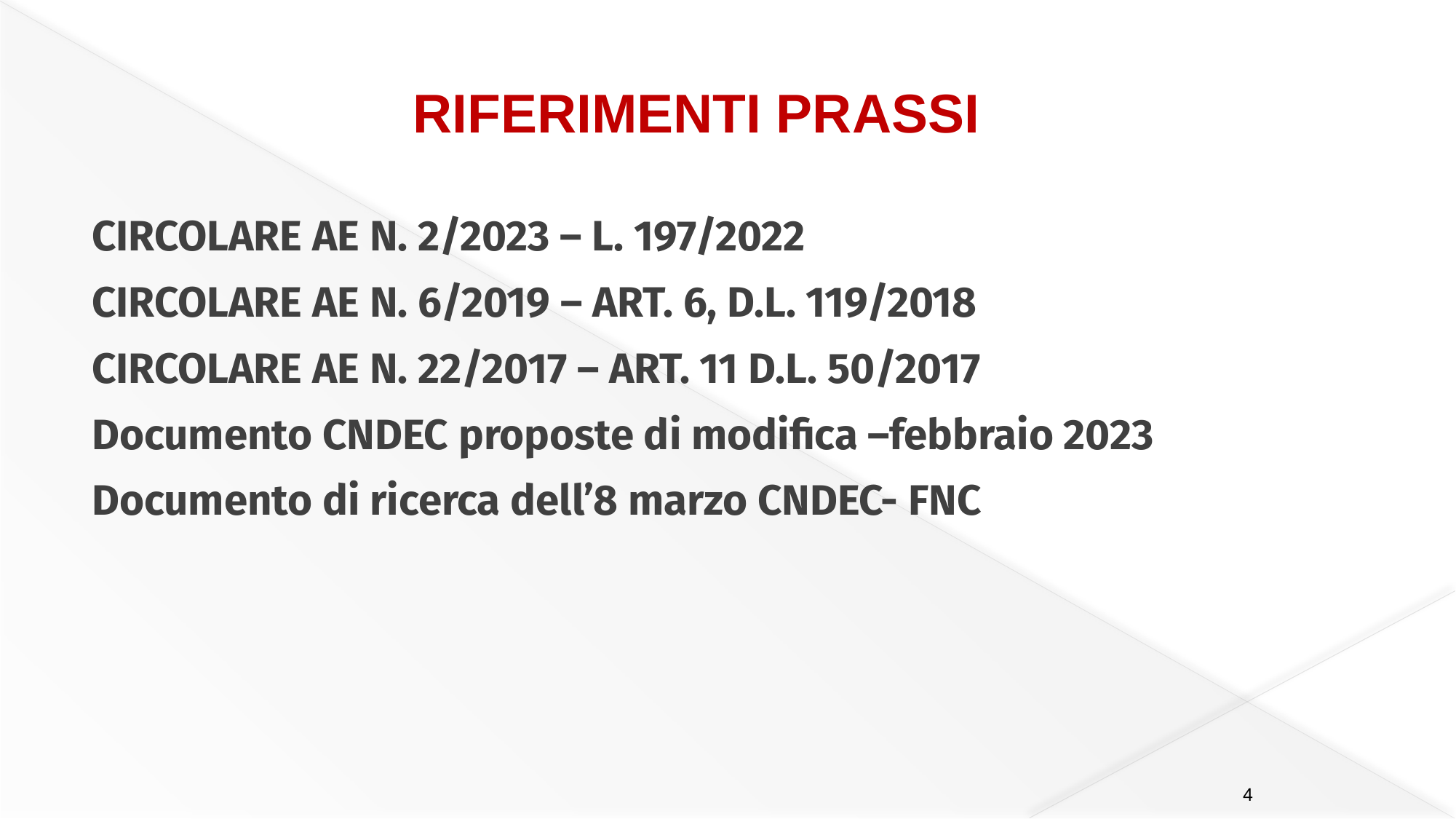

RIFERIMENTI PRASSI
CIRCOLARE AE N. 2/2023 – L. 197/2022
CIRCOLARE AE N. 6/2019 – ART. 6, D.L. 119/2018
CIRCOLARE AE N. 22/2017 – ART. 11 D.L. 50/2017
Documento CNDEC proposte di modifica –febbraio 2023
Documento di ricerca dell’8 marzo CNDEC- FNC

4